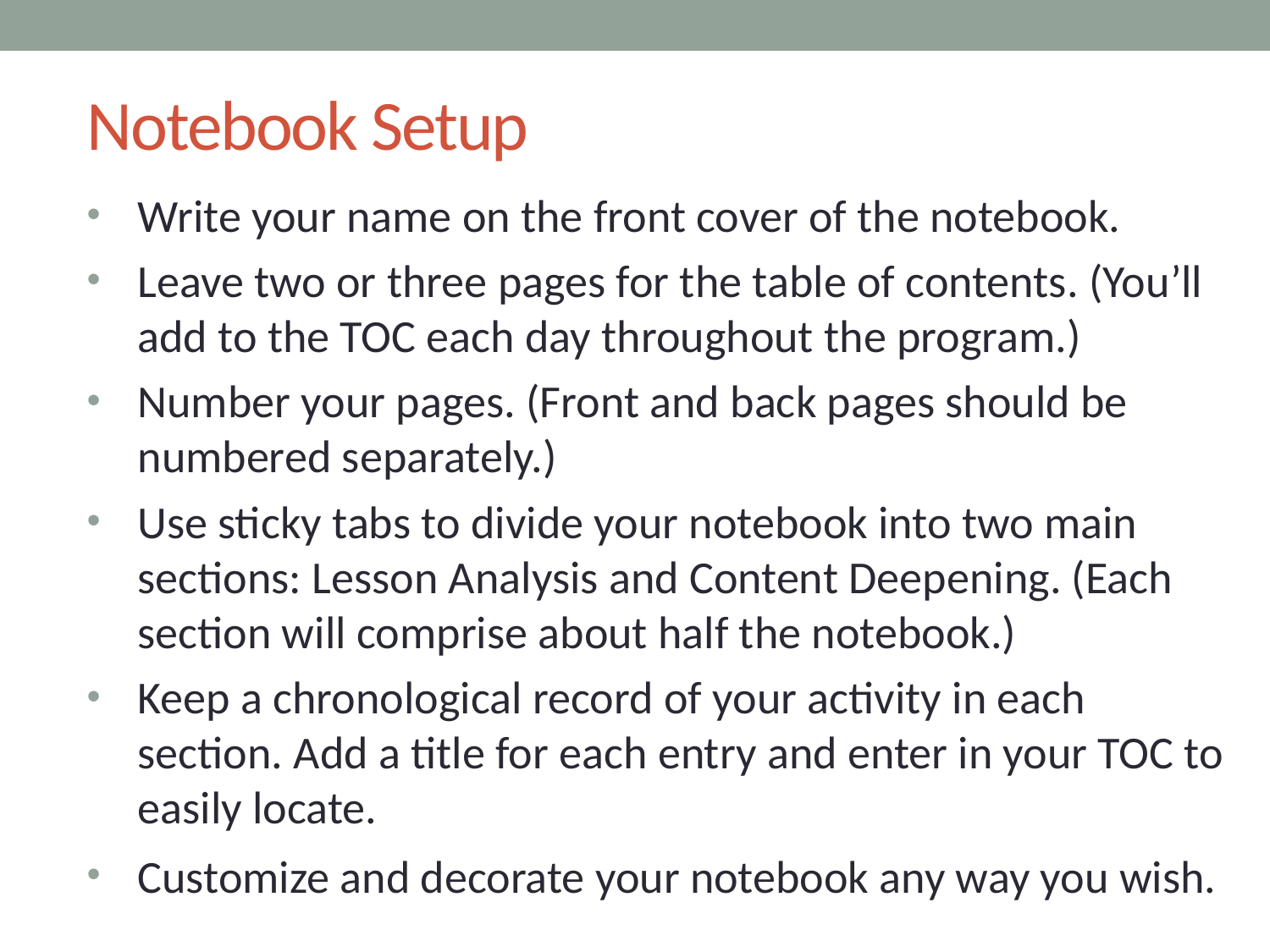

# Notebook Setup
Write your name on the front cover of the notebook.
Leave two or three pages for the table of contents. (You’ll add to the TOC each day throughout the program.)
Number your pages. (Front and back pages should be numbered separately.)
Use sticky tabs to divide your notebook into two main sections: Lesson Analysis and Content Deepening. (Each section will comprise about half the notebook.)
Keep a chronological record of your activity in each section. Add a title for each entry and enter in your TOC to easily locate.
Customize and decorate your notebook any way you wish.